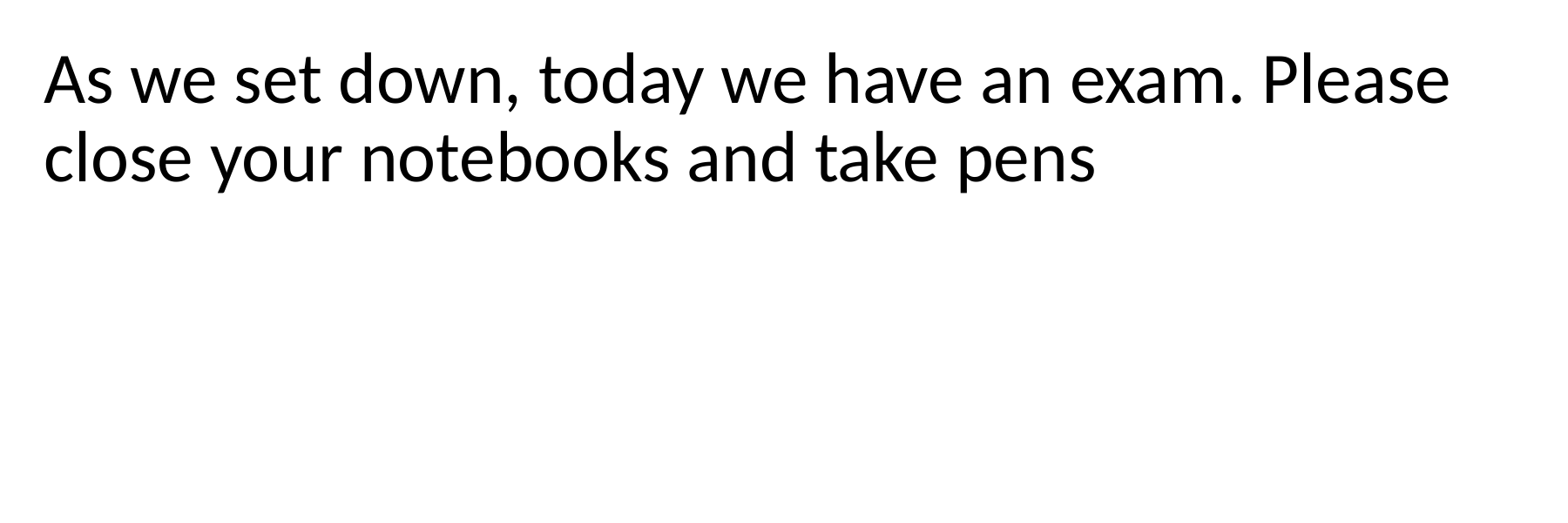

As we set down, today we have an exam. Please close your notebooks and take pens